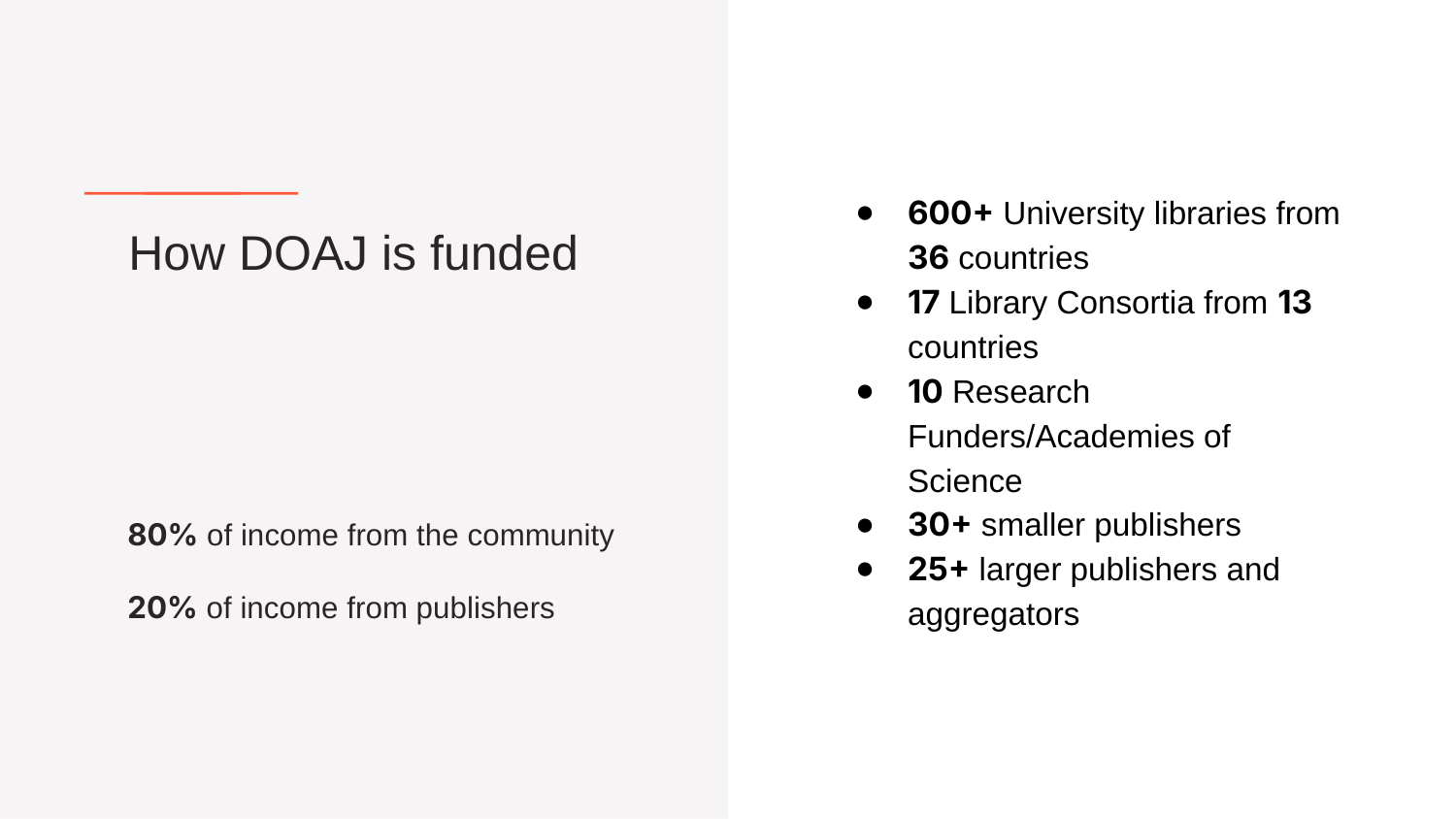

600+ University libraries from 36 countries
17 Library Consortia from 13 countries
10 Research Funders/Academies of Science
30+ smaller publishers
25+ larger publishers and aggregators
# How DOAJ is funded
80% of income from the community

20% of income from publishers